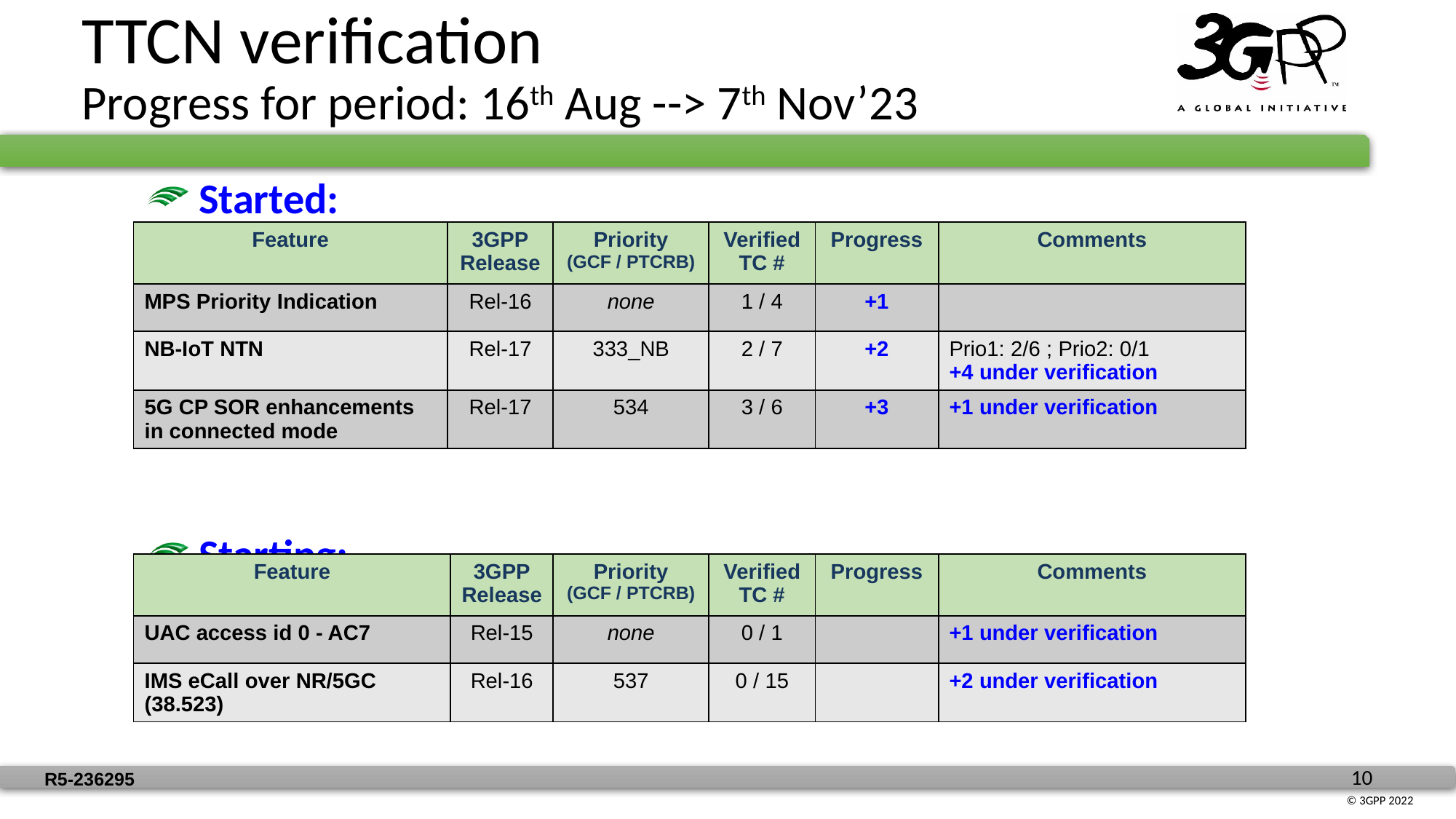

# TTCN verification Progress for period: 16th Aug --> 7th Nov’23
 Started:

 Starting:

| Feature | 3GPP Release | Priority (GCF / PTCRB) | Verified TC # | Progress | Comments |
| --- | --- | --- | --- | --- | --- |
| MPS Priority Indication | Rel-16 | none | 1 / 4 | +1 |  |
| NB-IoT NTN | Rel-17 | 333\_NB | 2 / 7 | +2 | Prio1: 2/6 ; Prio2: 0/1 +4 under verification |
| 5G CP SOR enhancements in connected mode | Rel-17 | 534 | 3 / 6 | +3 | +1 under verification |
| Feature | 3GPP Release | Priority (GCF / PTCRB) | Verified TC # | Progress | Comments |
| --- | --- | --- | --- | --- | --- |
| UAC access id 0 - AC7 | Rel-15 | none | 0 / 1 |  | +1 under verification |
| IMS eCall over NR/5GC (38.523) | Rel-16 | 537 | 0 / 15 |  | +2 under verification |